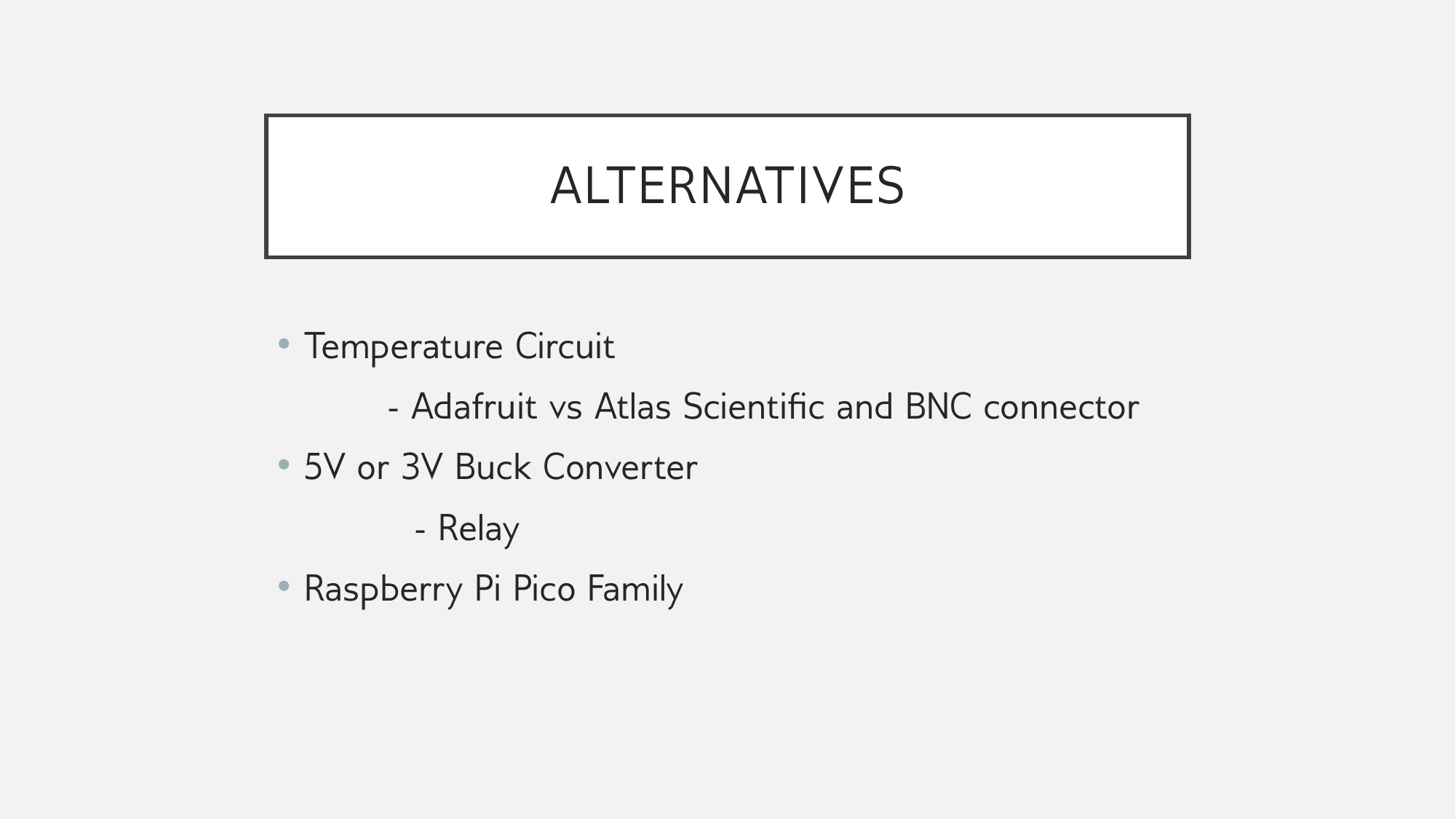

# Alternatives
Temperature Circuit
 	- Adafruit vs Atlas Scientific and BNC connector
5V or 3V Buck Converter
	- Relay
Raspberry Pi Pico Family